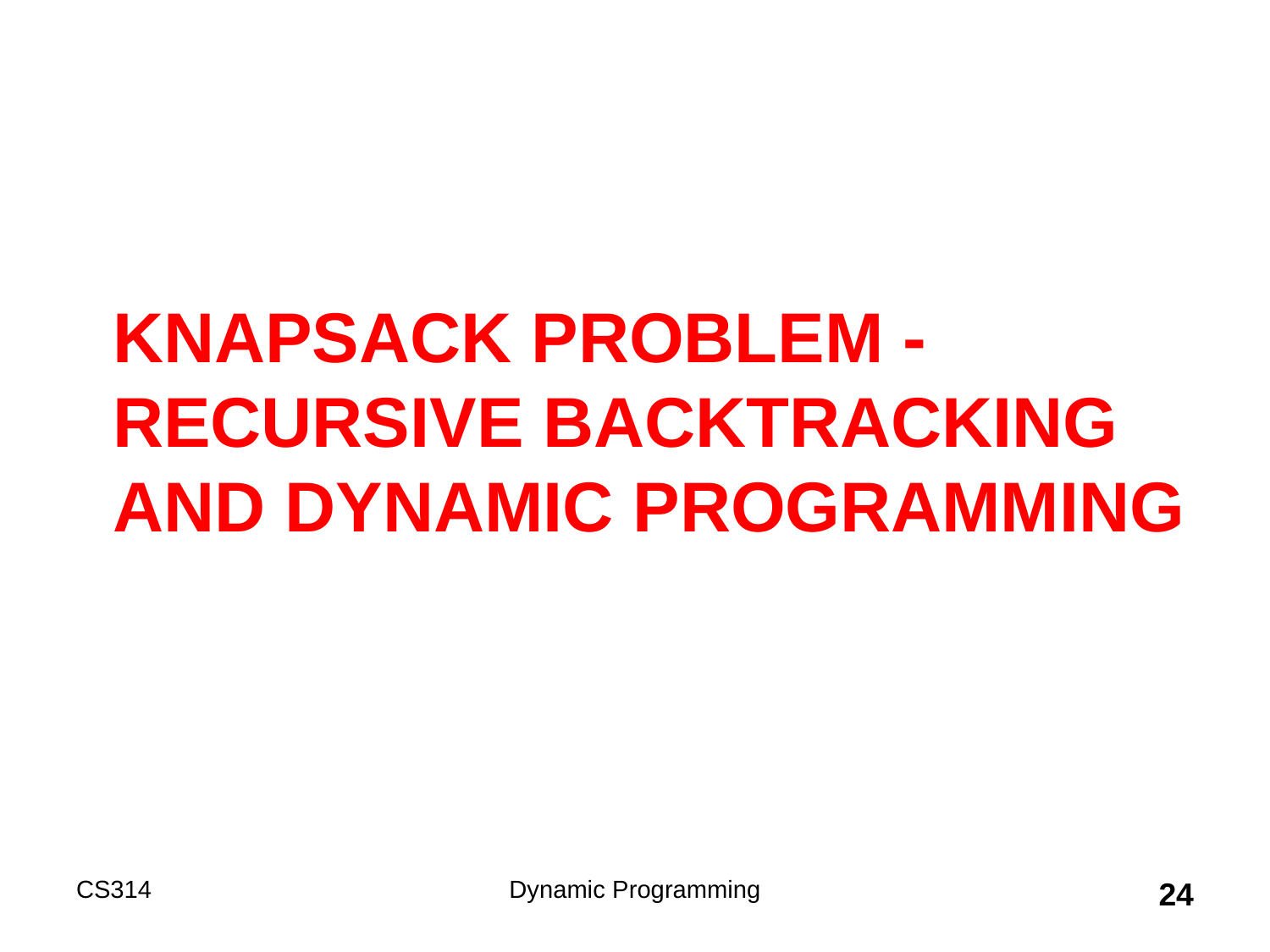

# Knapsack problem - Recursive BACKTRACKING AND Dynamic Programming
CS314
Dynamic Programming
24